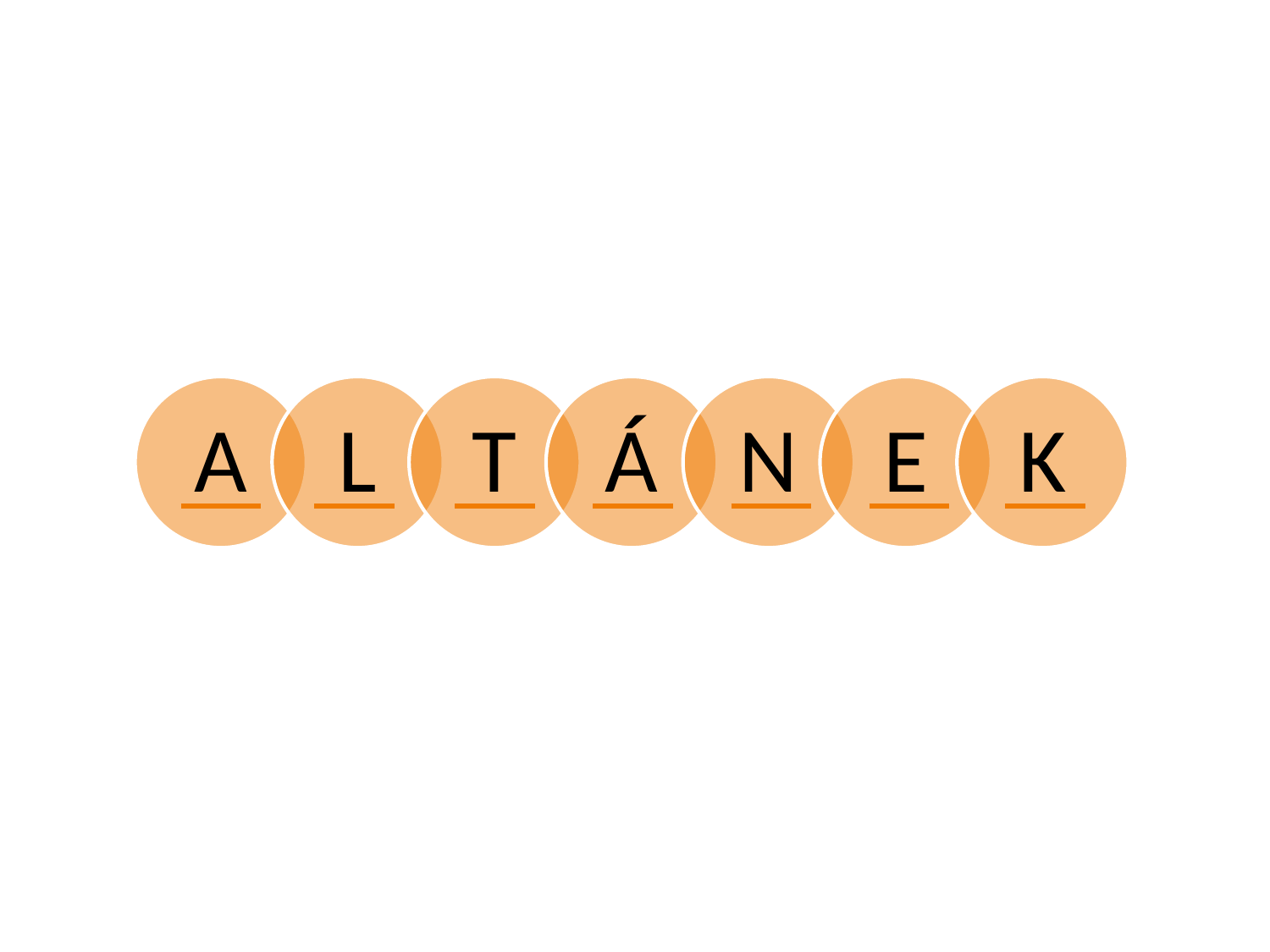

A
L
T
Á
N
E
K